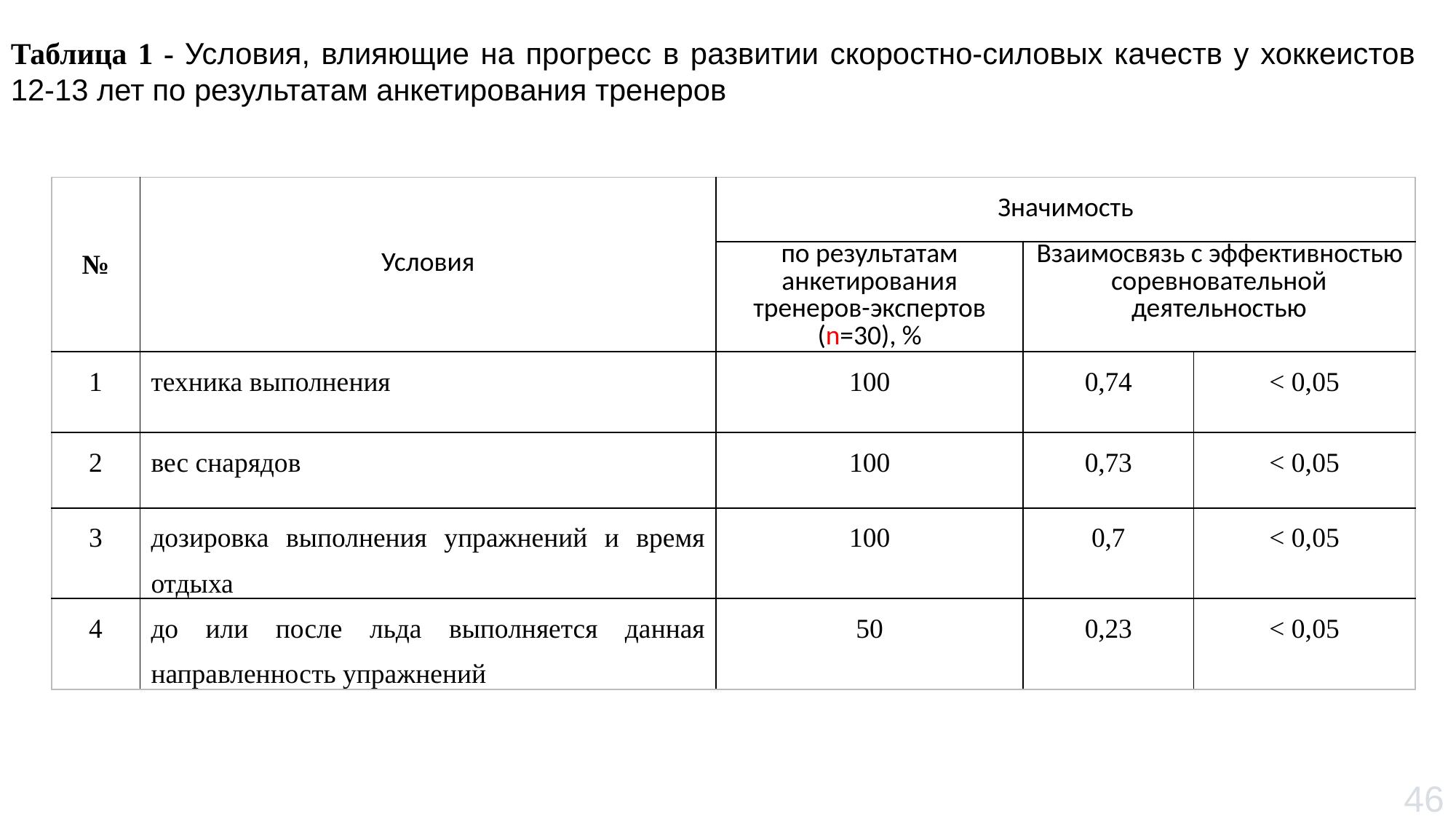

Таблица 1 - Условия, влияющие на прогресс в развитии скоростно-силовых качеств у хоккеистов 12-13 лет по результатам анкетирования тренеров

| № | Условия | Значимость |  |  |
| --- | --- | --- | --- | --- |
|  |  | по результатам анкетирования тренеров-экспертов (n=30), % | Взаимосвязь с эффективностью соревновательной деятельностью |  |
| 1 | техника выполнения | 100 | 0,74 | < 0,05 |
| 2 | вес снарядов | 100 | 0,73 | < 0,05 |
| 3 | дозировка выполнения упражнений и время отдыха | 100 | 0,7 | < 0,05 |
| 4 | до или после льда выполняется данная направленность упражнений | 50 | 0,23 | < 0,05 |
46